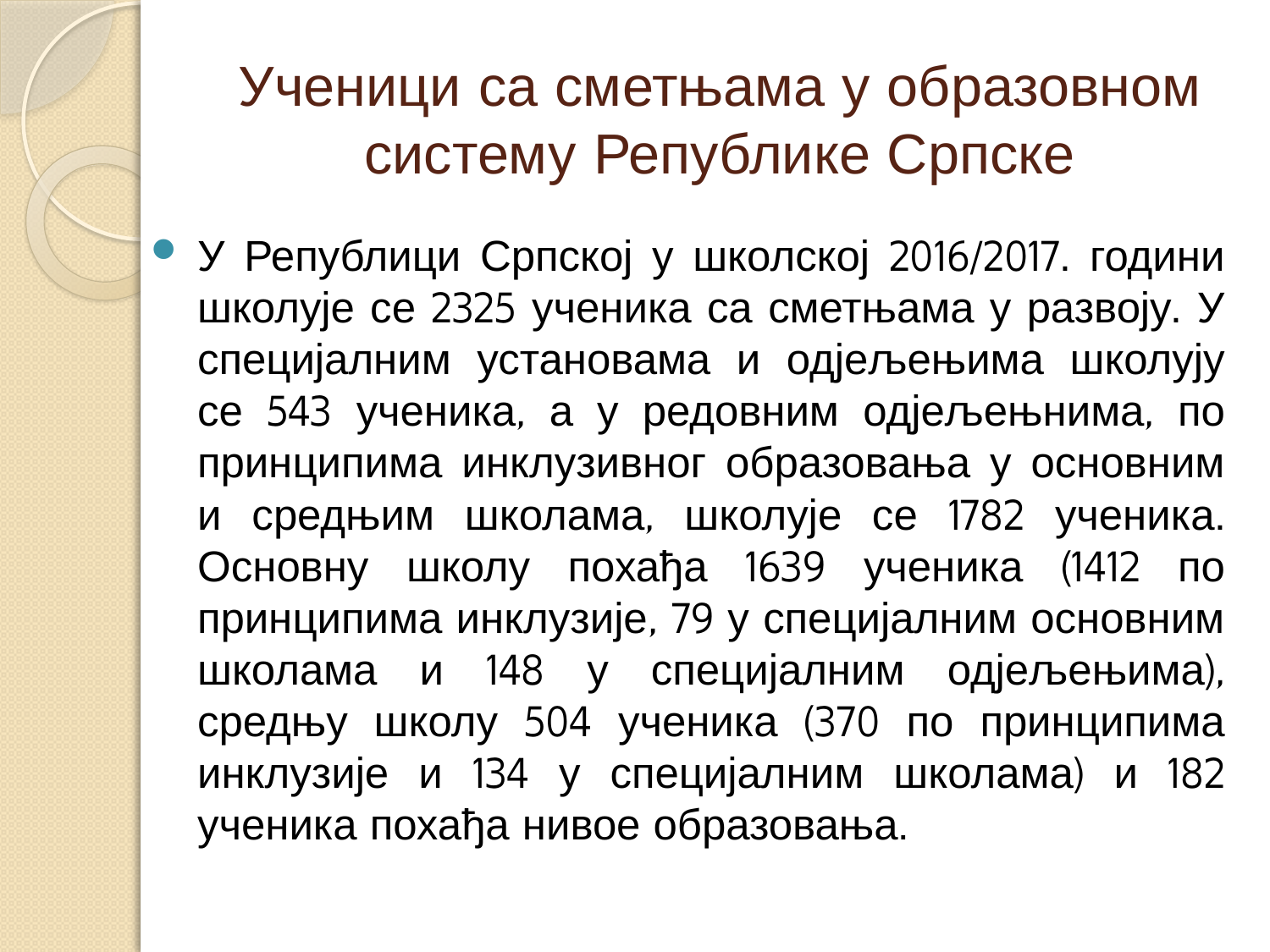

# Ученици са сметњама у образовном систему Републике Српске
У Републици Српској у школској 2016/2017. години школује се 2325 ученика са сметњама у развоју. У специјалним установама и одјељењима школују се 543 ученика, а у редовним одјељењнима, по принципима инклузивног образовања у основним и средњим школама, школује се 1782 ученика. Основну школу похађа 1639 ученика (1412 по принципима инклузије, 79 у специјалним основним школама и 148 у специјалним одјељењима), средњу школу 504 ученика (370 по принципима инклузије и 134 у специјалним школама) и 182 ученика похађа нивое образовања.